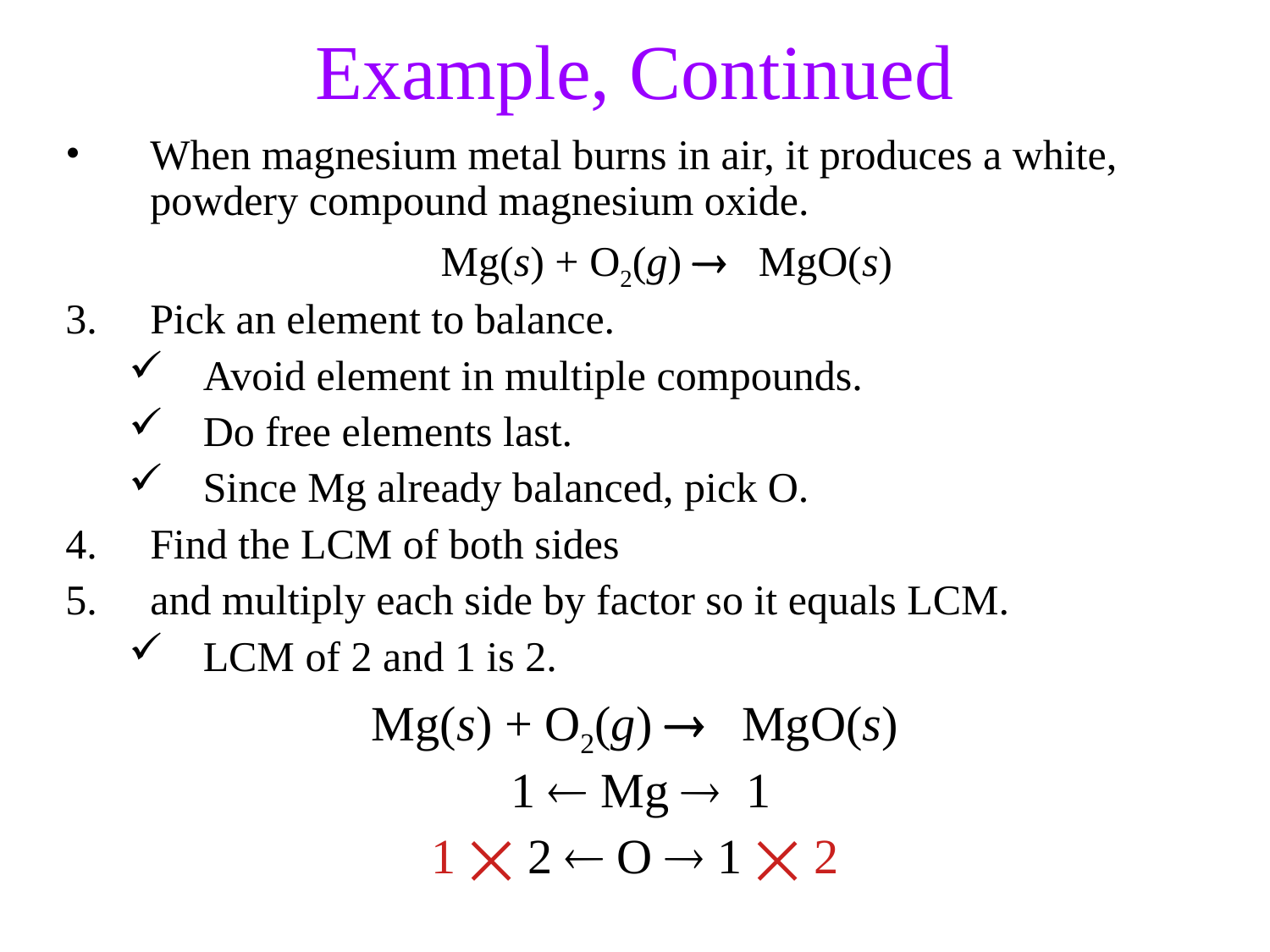

Example, Continued
When magnesium metal burns in air, it produces a white, powdery compound magnesium oxide.
Mg(s) + O2(g) →  MgO(s)
Pick an element to balance.
Avoid element in multiple compounds.
Do free elements last.
Since Mg already balanced, pick O.
Find the LCM of both sides
and multiply each side by factor so it equals LCM.
LCM of 2 and 1 is 2.
Mg(s) + O2(g) →  MgO(s)
  1 ← Mg → 1
1 ⨉ 2 ← O → 1 ⨉ 2